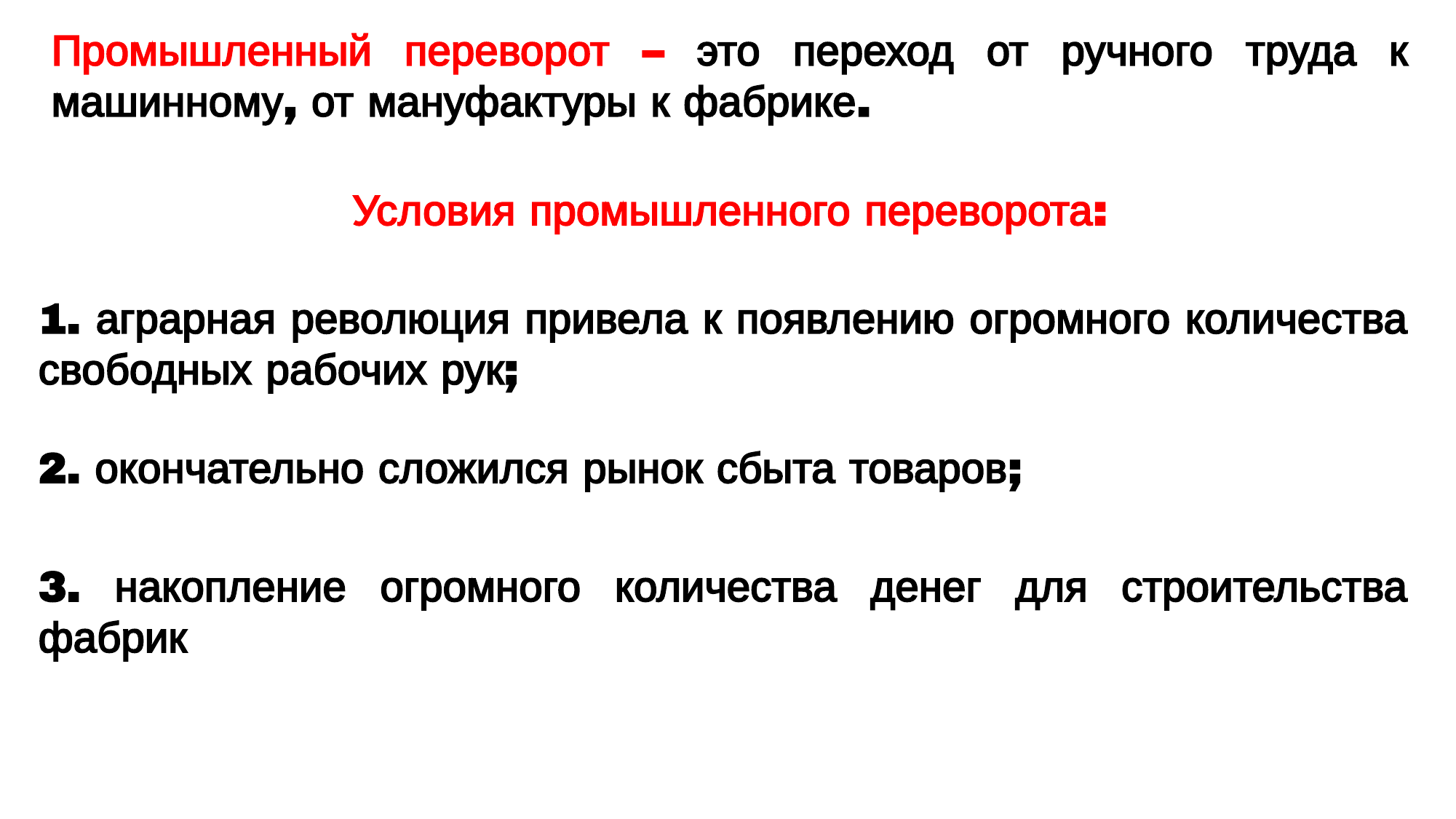

Промышленный переворот – это переход от ручного труда к машинному, от мануфактуры к фабрике.
Условия промышленного переворота:
1. аграрная революция привела к появлению огромного количества свободных рабочих рук;
2. окончательно сложился рынок сбыта товаров;
3. накопление огромного количества денег для строительства фабрик